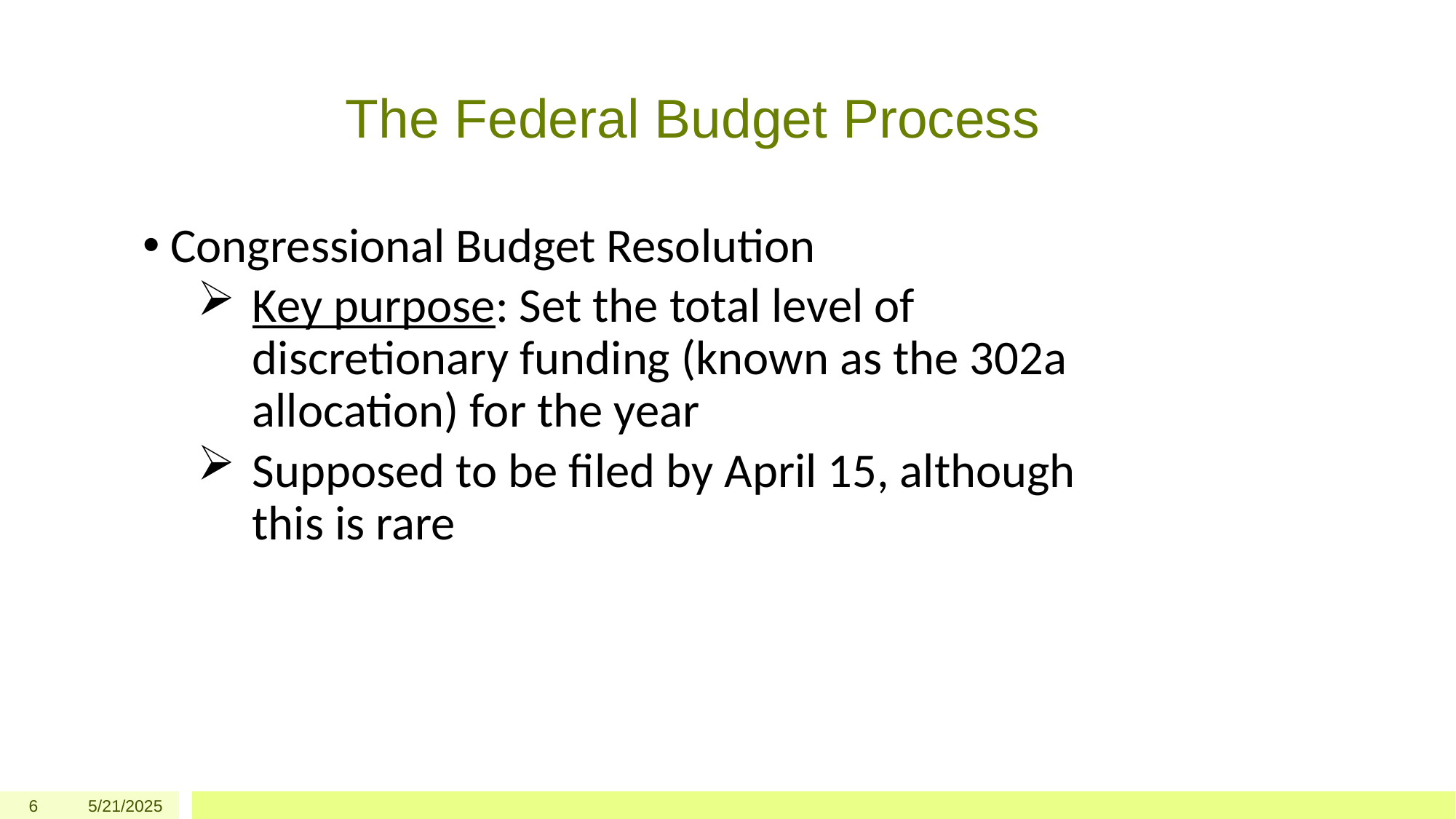

# The Federal Budget Process

Congressional Budget Resolution
Key purpose: Set the total level of discretionary funding (known as the 302a allocation) for the year
Supposed to be filed by April 15, although this is rare
6
5/21/2025